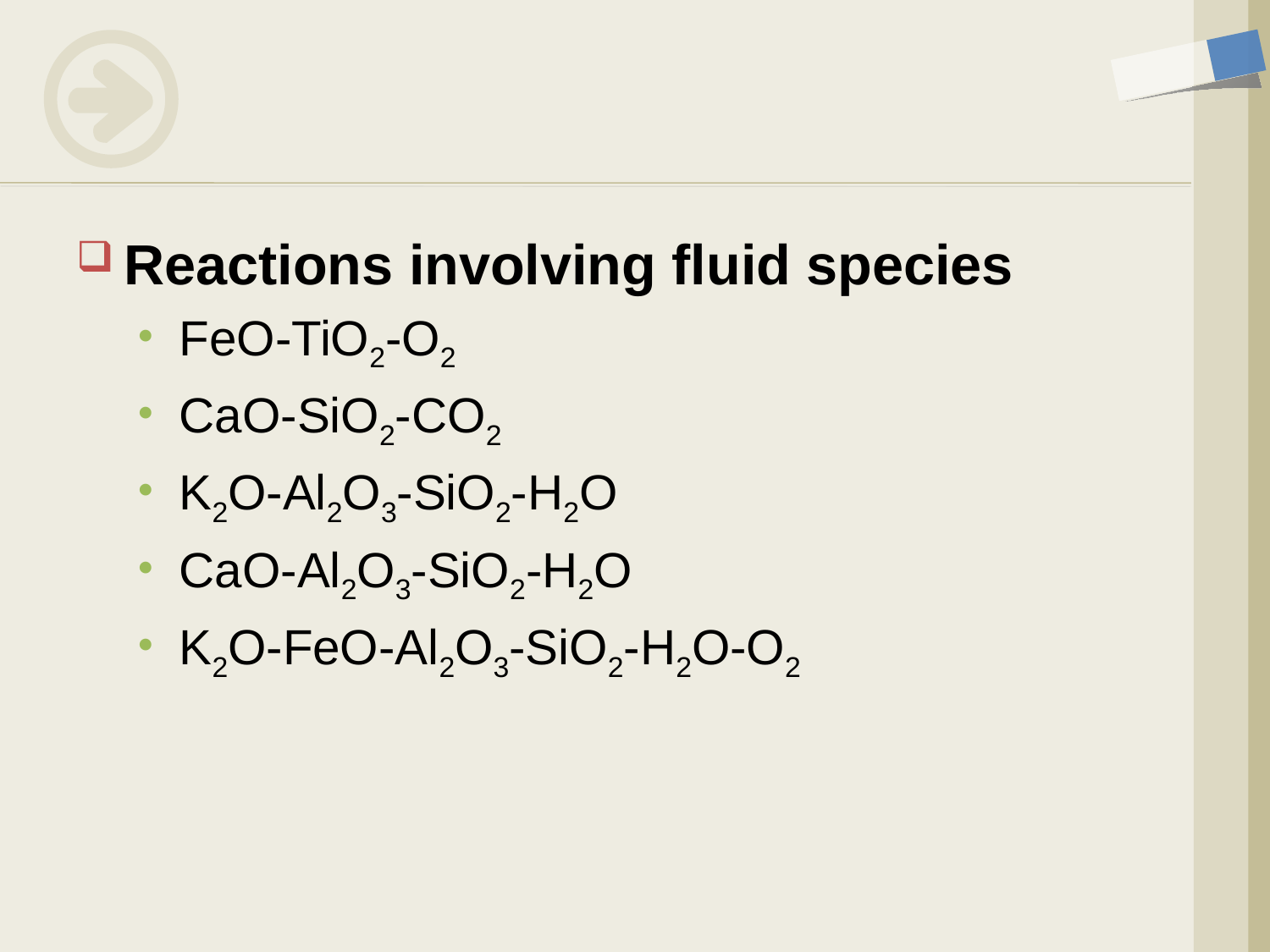

Reactions involving fluid species
FeO-TiO2-O2
CaO-SiO2-CO2
K2O-Al2O3-SiO2-H2O
CaO-Al2O3-SiO2-H2O
K2O-FeO-Al2O3-SiO2-H2O-O2